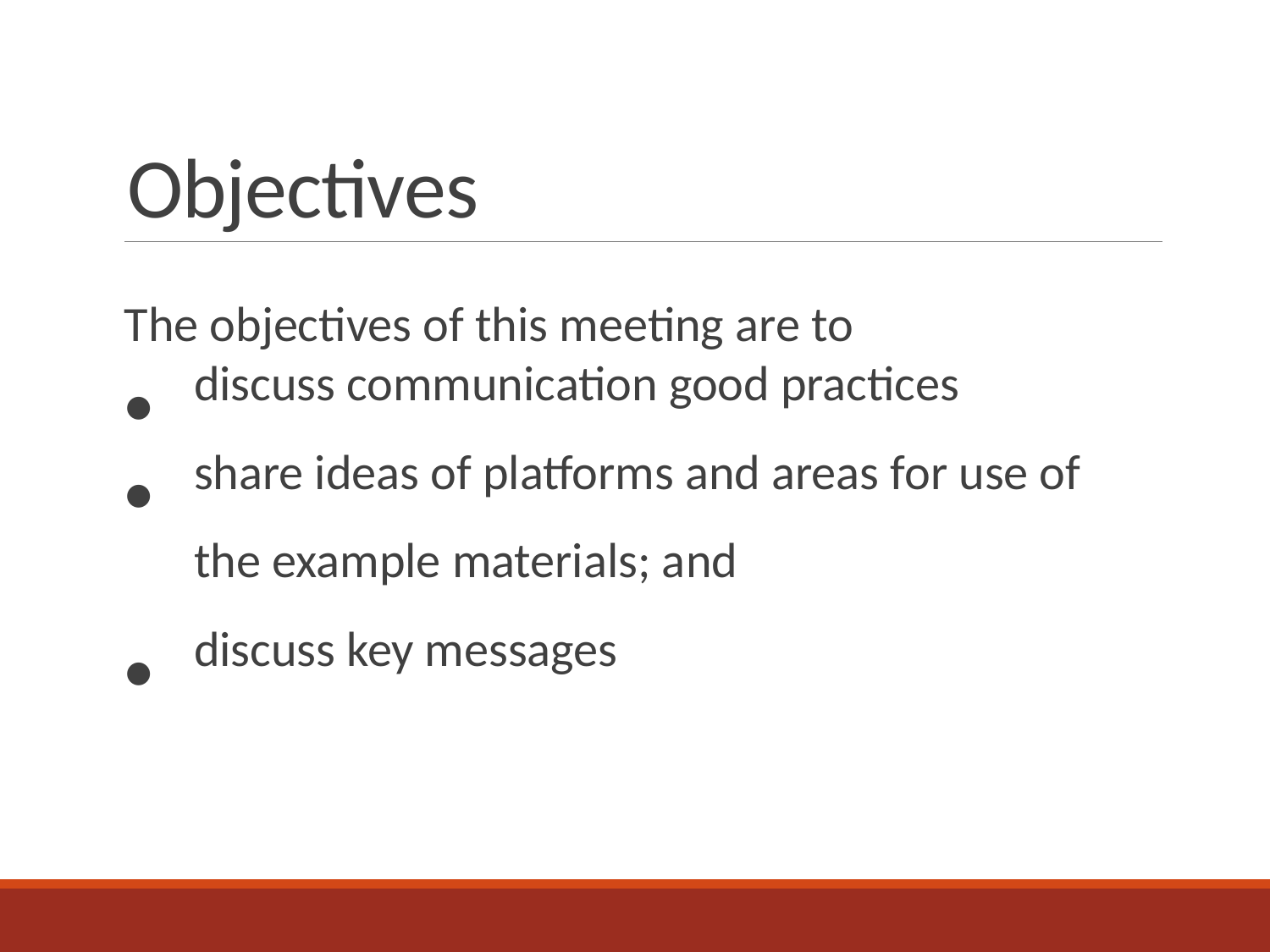

# Objectives
The objectives of this meeting are to

discuss communication good practices
share ideas of platforms and areas for use of the example materials; and
discuss key messages